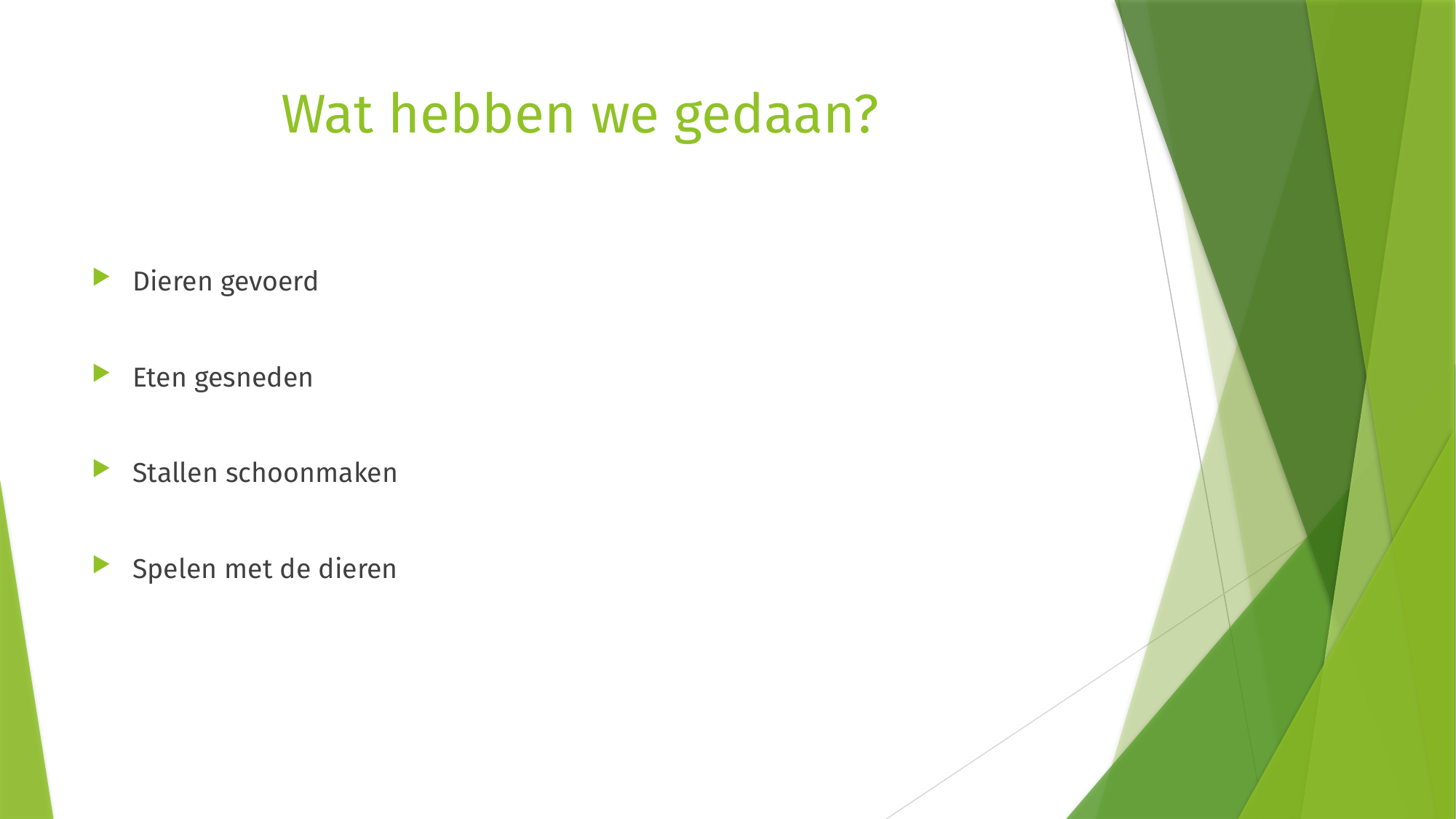

# Wat hebben we gedaan?
Dieren gevoerd

Eten gesneden

Stallen schoonmaken

Spelen met de dieren